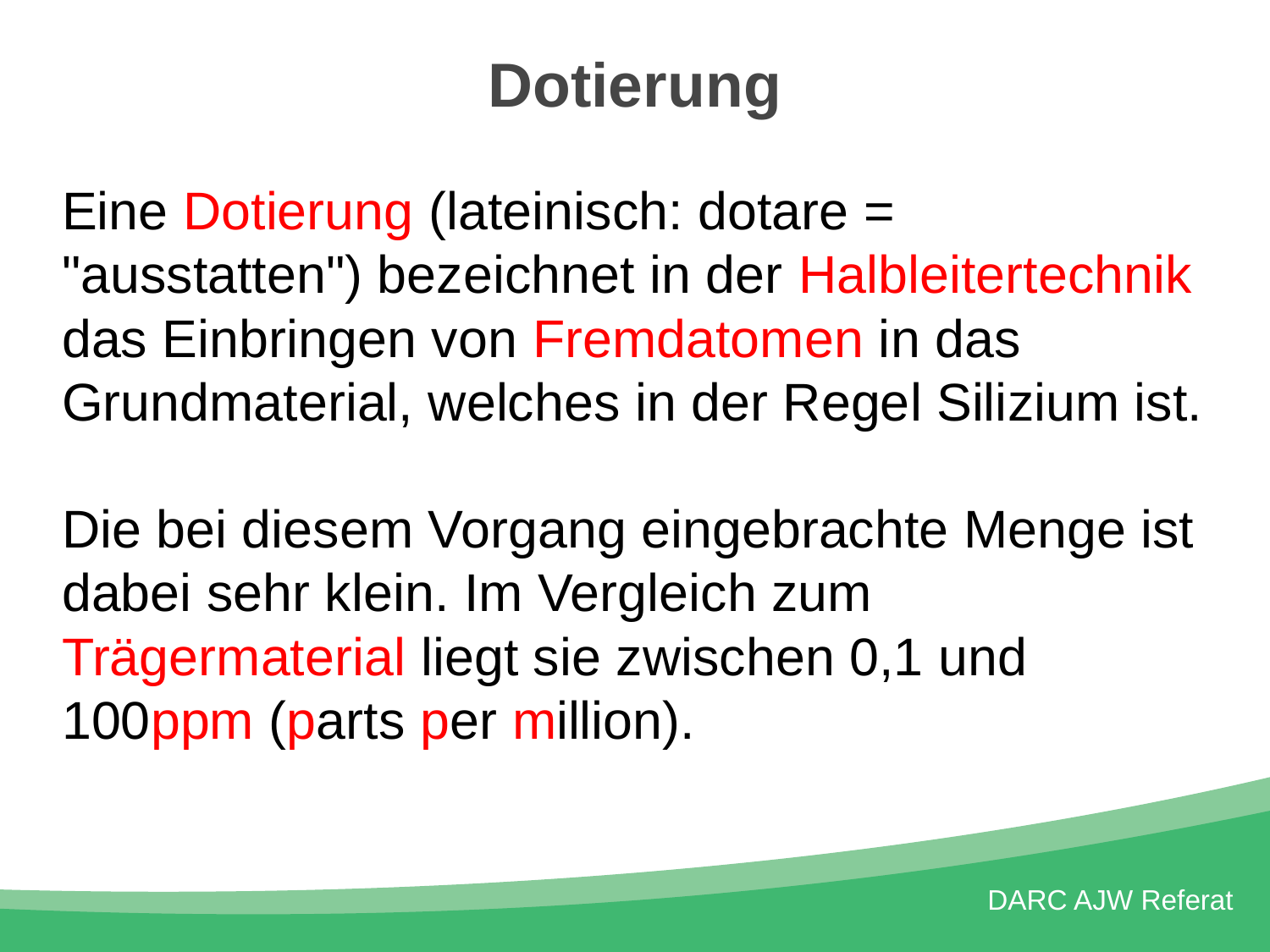

# Dotierung

Eine Dotierung (lateinisch: dotare = "ausstatten") bezeichnet in der Halbleitertechnik das Einbringen von Fremdatomen in das Grundmaterial, welches in der Regel Silizium ist.
Die bei diesem Vorgang eingebrachte Menge ist dabei sehr klein. Im Vergleich zum Trägermaterial liegt sie zwischen 0,1 und 100ppm (parts per million).